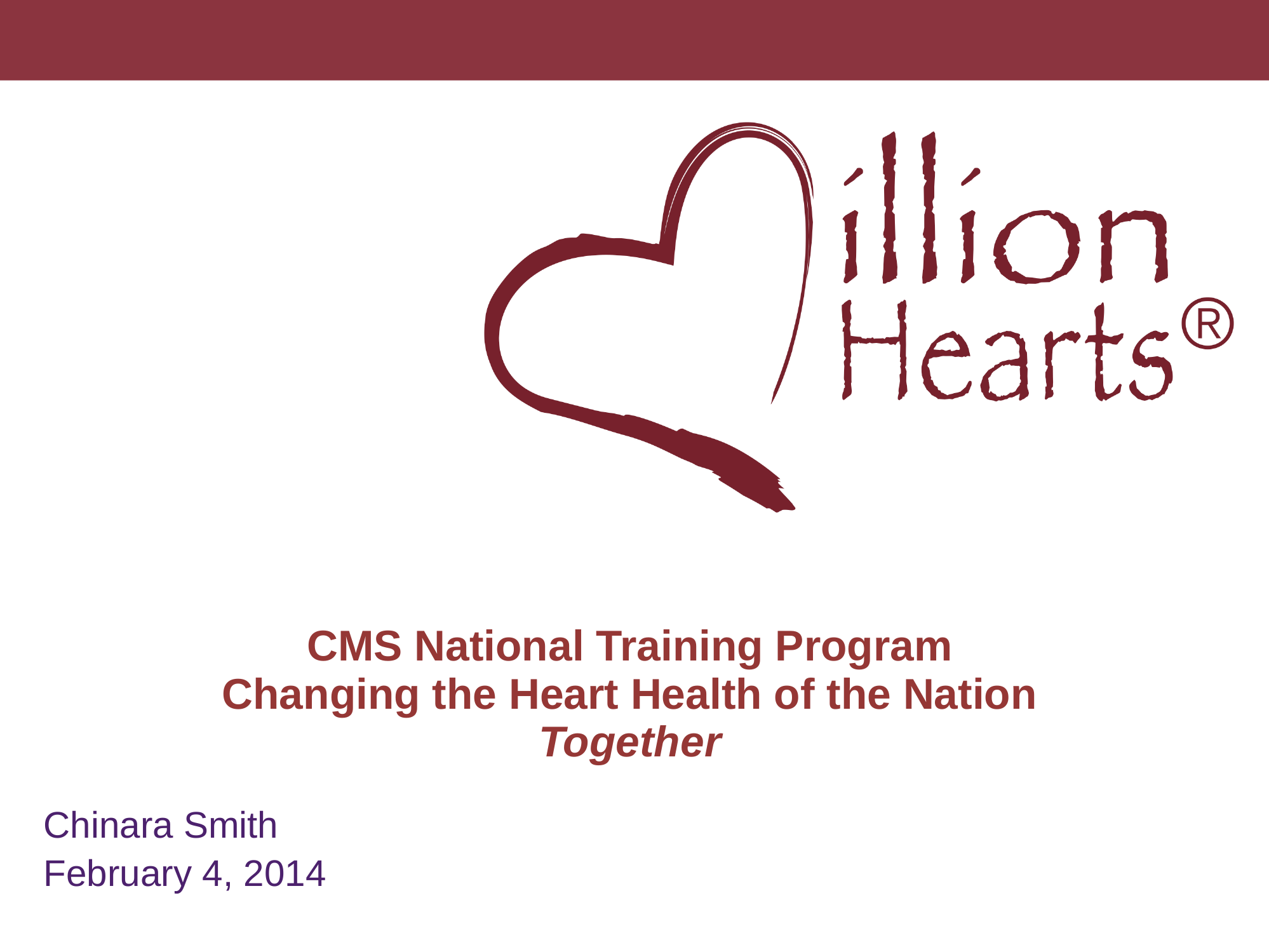

# CMS National Training Program Changing the Heart Health of the Nation Together
Chinara Smith
February 4, 2014